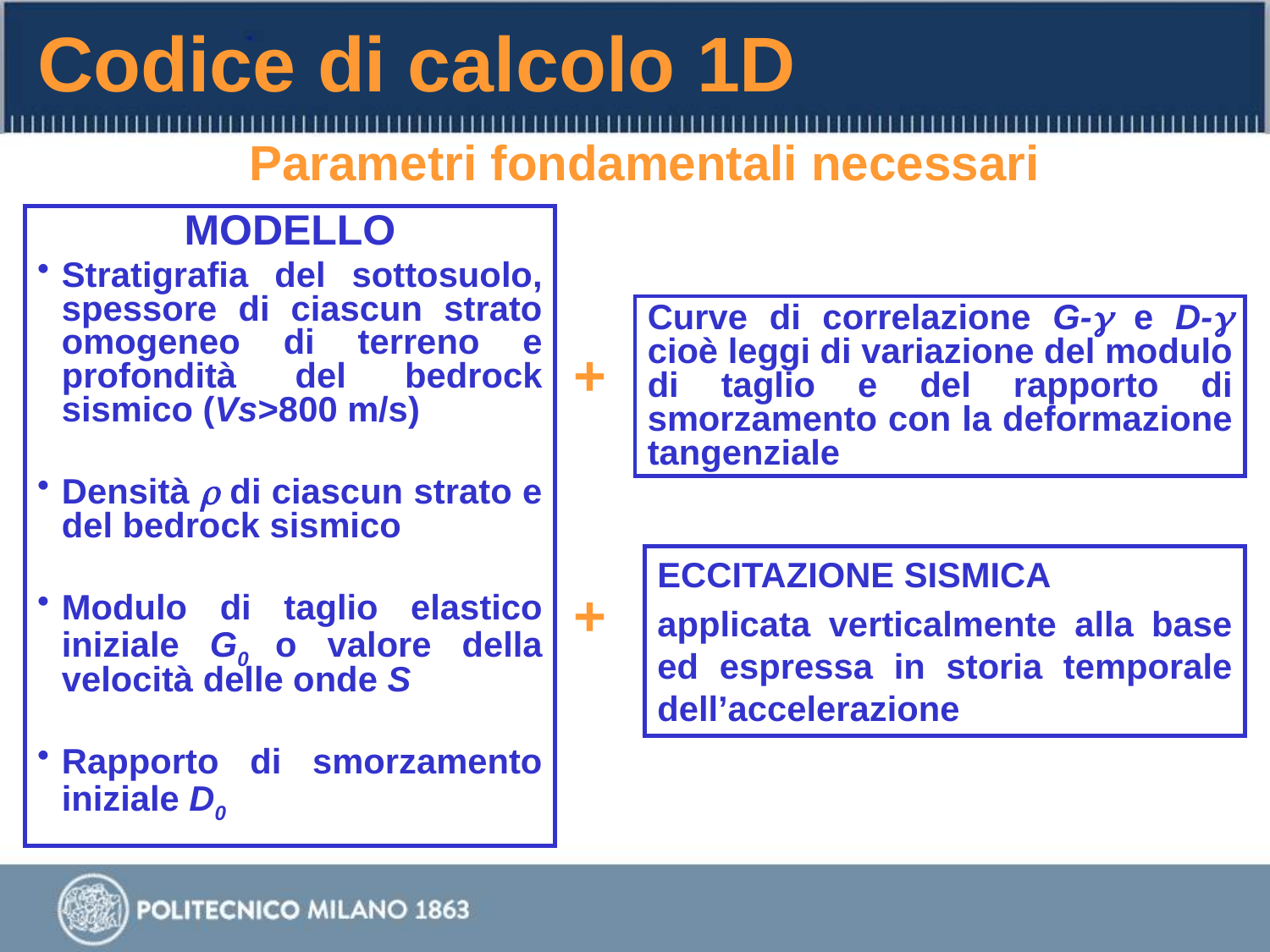

Codice di calcolo 1D
Parametri fondamentali necessari
MODELLO
Stratigrafia del sottosuolo, spessore di ciascun strato omogeneo di terreno e profondità del bedrock sismico (Vs>800 m/s)

Densità ρ di ciascun strato e del bedrock sismico

Modulo di taglio elastico iniziale G0 o valore della velocità delle onde S

Rapporto di smorzamento iniziale D0
Curve di correlazione G-γ e D-γ cioè leggi di variazione del modulo di taglio e del rapporto di smorzamento con la deformazione tangenziale
+
ECCITAZIONE SISMICA
applicata verticalmente alla base ed espressa in storia temporale dell’accelerazione
+